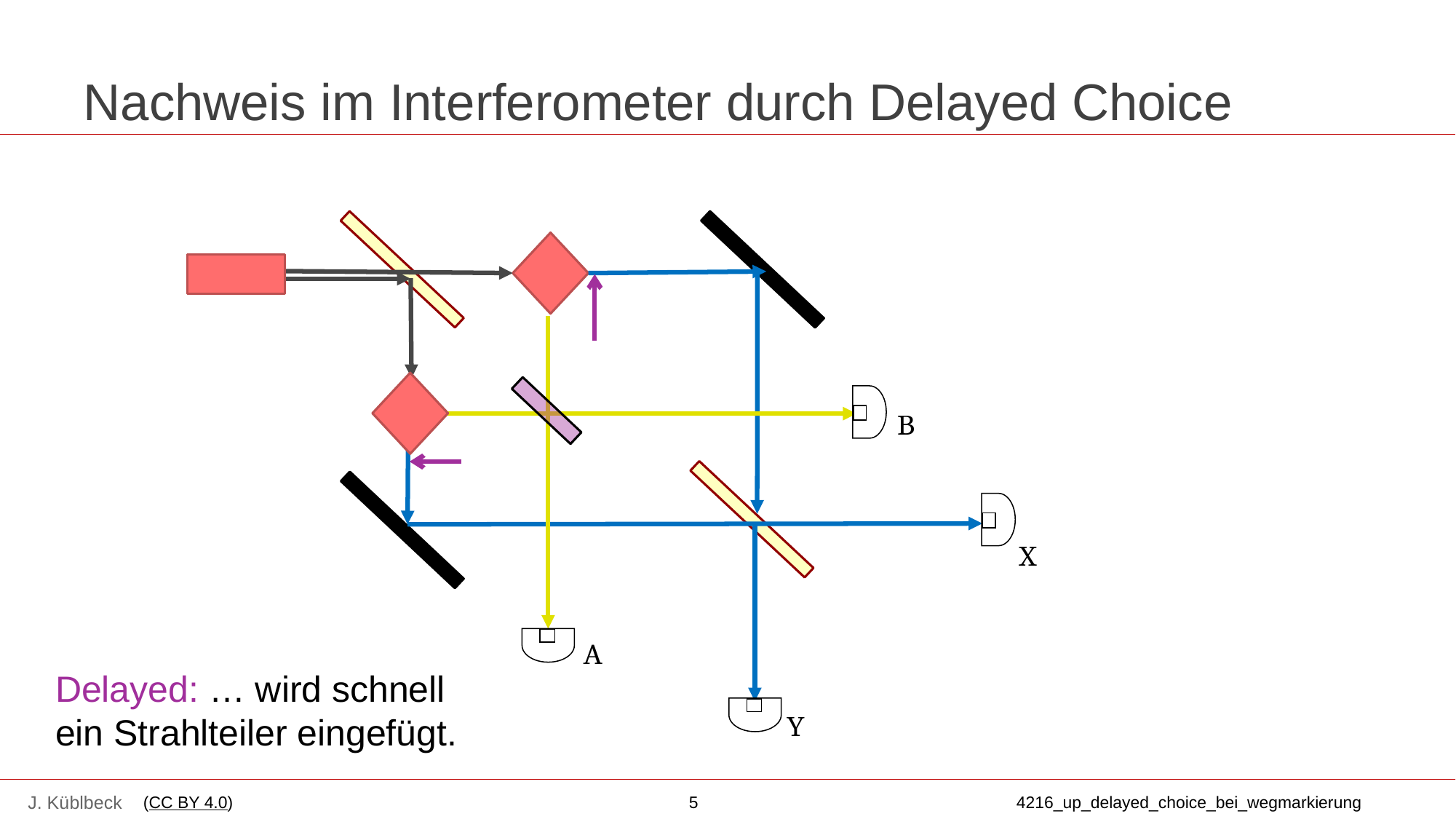

# Nachweis im Interferometer durch Delayed Choice

Delayed: … wird schnell
ein Strahlteiler eingefügt.

B

X

A

Y